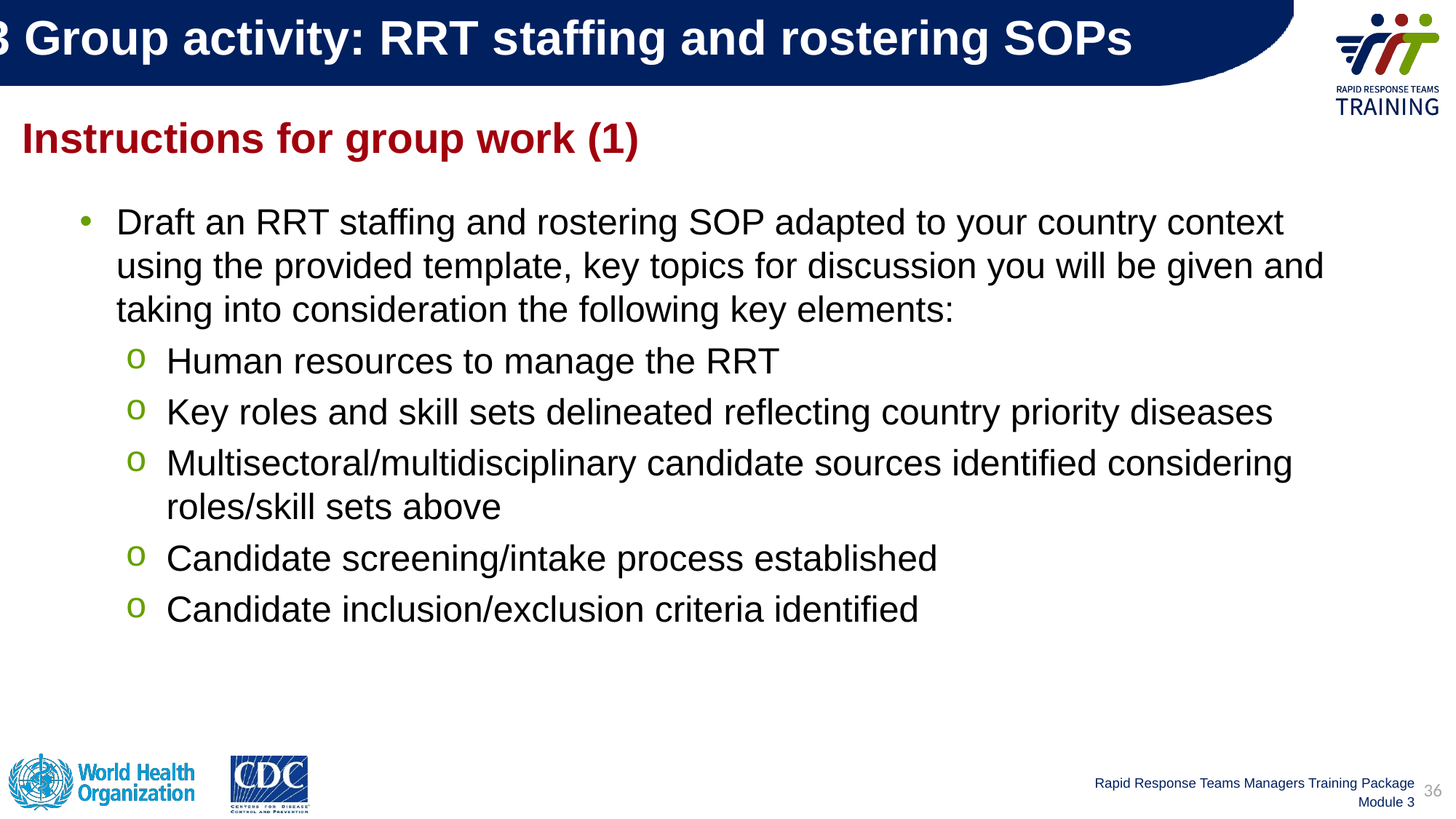

3.3 Group activity: RRT staffing and rostering SOPs
# Instructions for group work (1)
Draft an RRT staffing and rostering SOP adapted to your country context using the provided template, key topics for discussion you will be given and taking into consideration the following key elements:
Human resources to manage the RRT
Key roles and skill sets delineated reflecting country priority diseases
Multisectoral/multidisciplinary candidate sources identified considering roles/skill sets above
Candidate screening/intake process established
Candidate inclusion/exclusion criteria identified

36